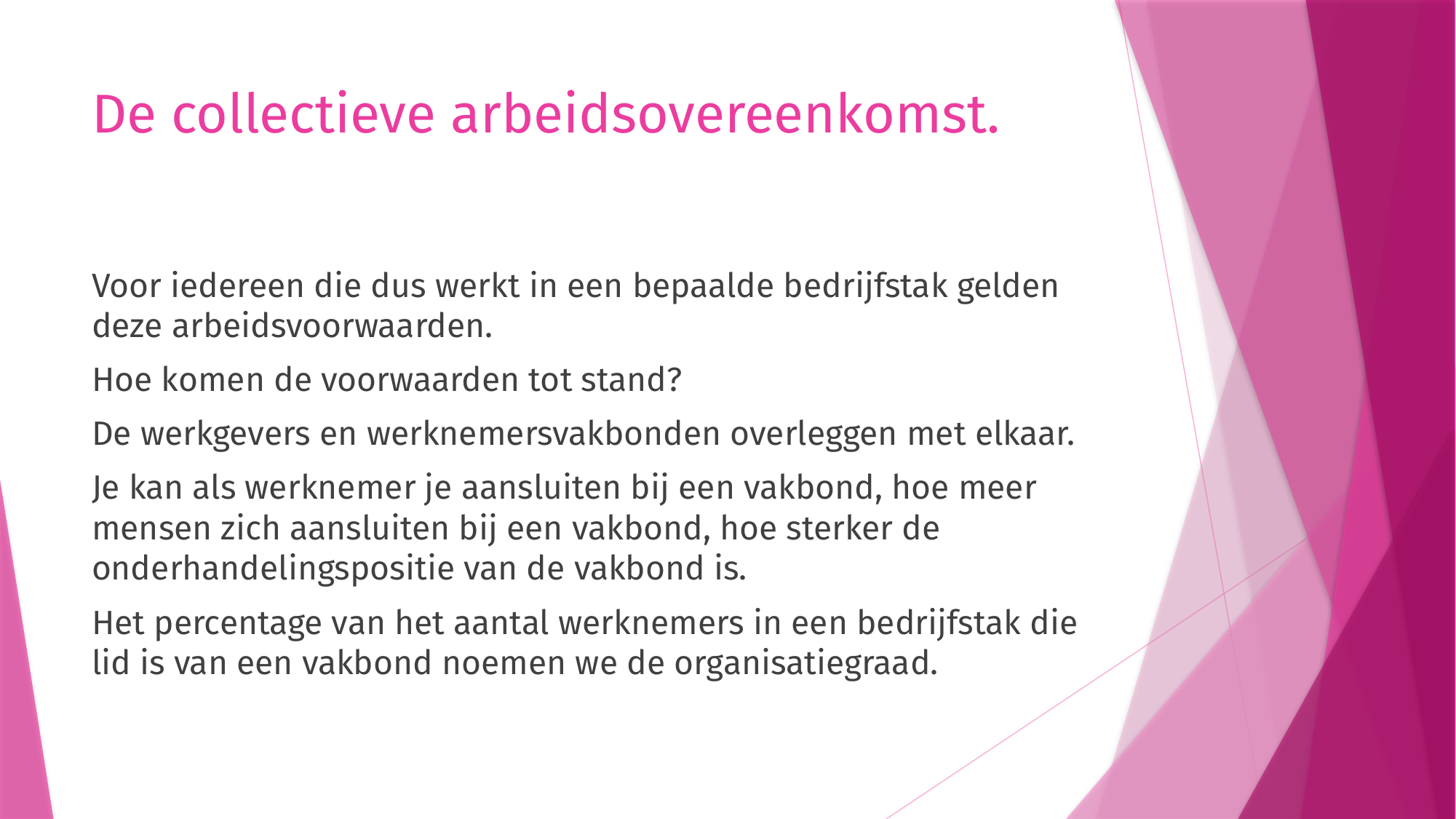

# De collectieve arbeidsovereenkomst.
Voor iedereen die dus werkt in een bepaalde bedrijfstak gelden deze arbeidsvoorwaarden.
Hoe komen de voorwaarden tot stand?
De werkgevers en werknemersvakbonden overleggen met elkaar.
Je kan als werknemer je aansluiten bij een vakbond, hoe meer mensen zich aansluiten bij een vakbond, hoe sterker de onderhandelingspositie van de vakbond is.
Het percentage van het aantal werknemers in een bedrijfstak die lid is van een vakbond noemen we de organisatiegraad.